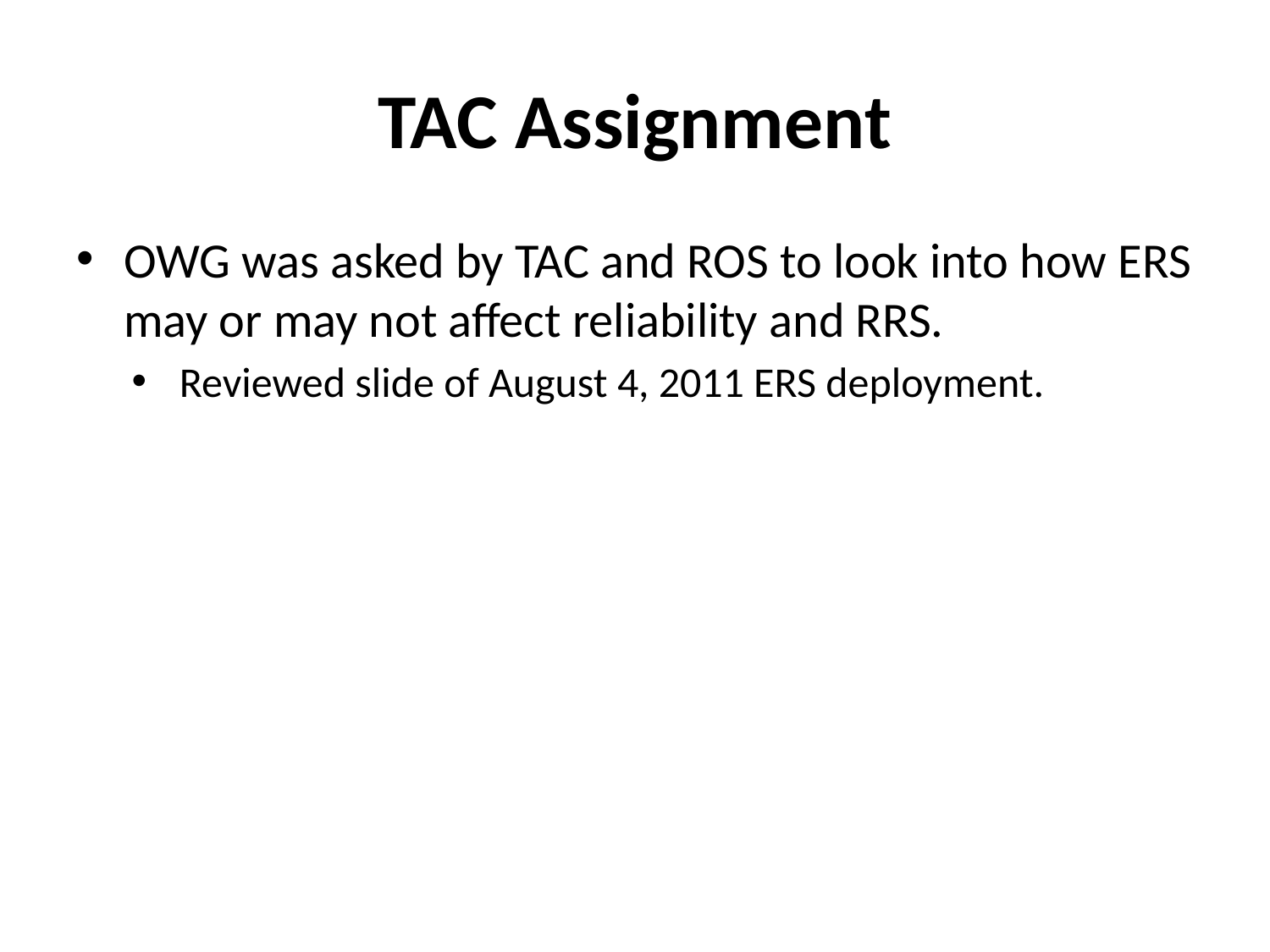

# TAC Assignment
OWG was asked by TAC and ROS to look into how ERS may or may not affect reliability and RRS.
Reviewed slide of August 4, 2011 ERS deployment.